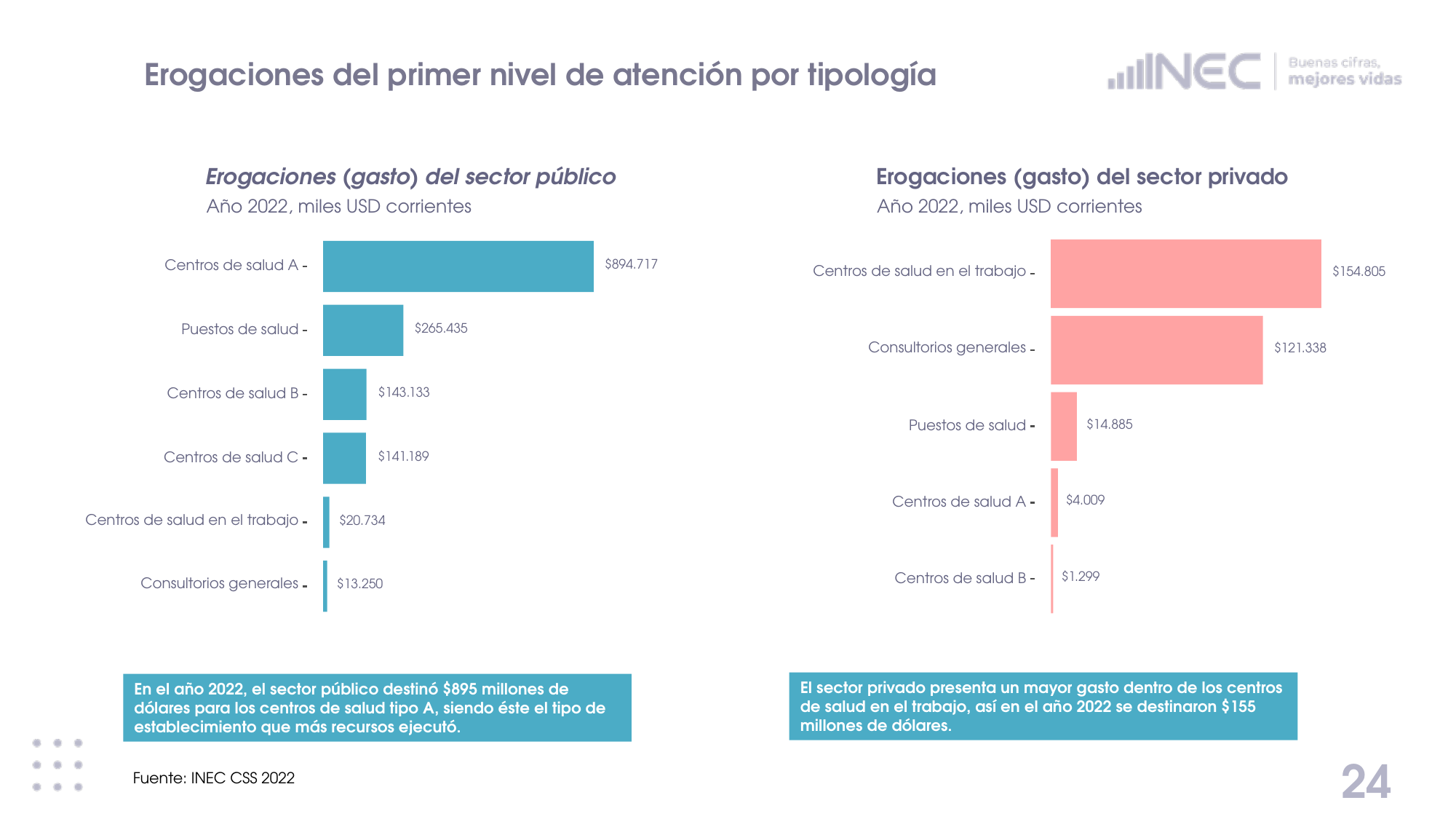

# Erogaciones del primer nivel de atención por tipología

Erogaciones (gasto) del sector público
Año 2022, miles USD corrientes

$894.717
Centros de salud A

$265.435
Puestos de salud

$143.133
Centros de salud B

$141.189
Centros de salud C

Centros de salud en el trabajo
$20.734

Consultorios generales
$13.250

Erogaciones (gasto) del sector privado
Año 2022, miles USD corrientes

Centros de salud en el trabajo
$154.805

Consultorios generales
$121.338

$14.885
Puestos de salud

$4.009
Centros de salud A

$1.299
Centros de salud B

El sector privado presenta un mayor gasto dentro de los centros de salud en el trabajo, así en el año 2022 se destinaron $155 millones de dólares.
En el año 2022, el sector público destinó $895 millones de dólares para los centros de salud tipo A, siendo éste el tipo de establecimiento que más recursos ejecutó.
24
Fuente: INEC CSS 2022